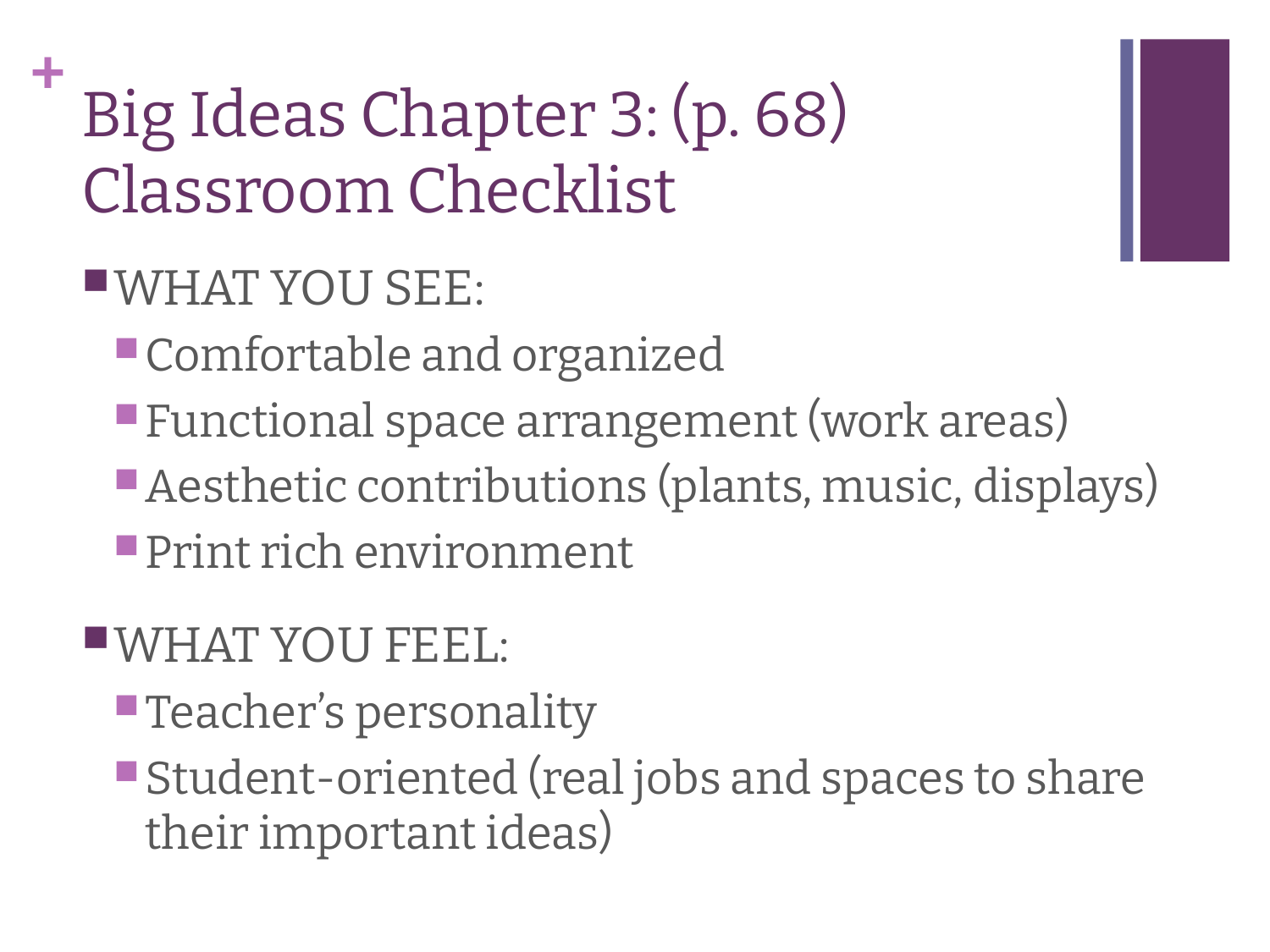

# Big Ideas Chapter 3: (p. 68) Classroom Checklist
WHAT YOU SEE:
Comfortable and organized
Functional space arrangement (work areas)
Aesthetic contributions (plants, music, displays)
Print rich environment
WHAT YOU FEEL:
Teacher’s personality
Student-oriented (real jobs and spaces to share their important ideas)